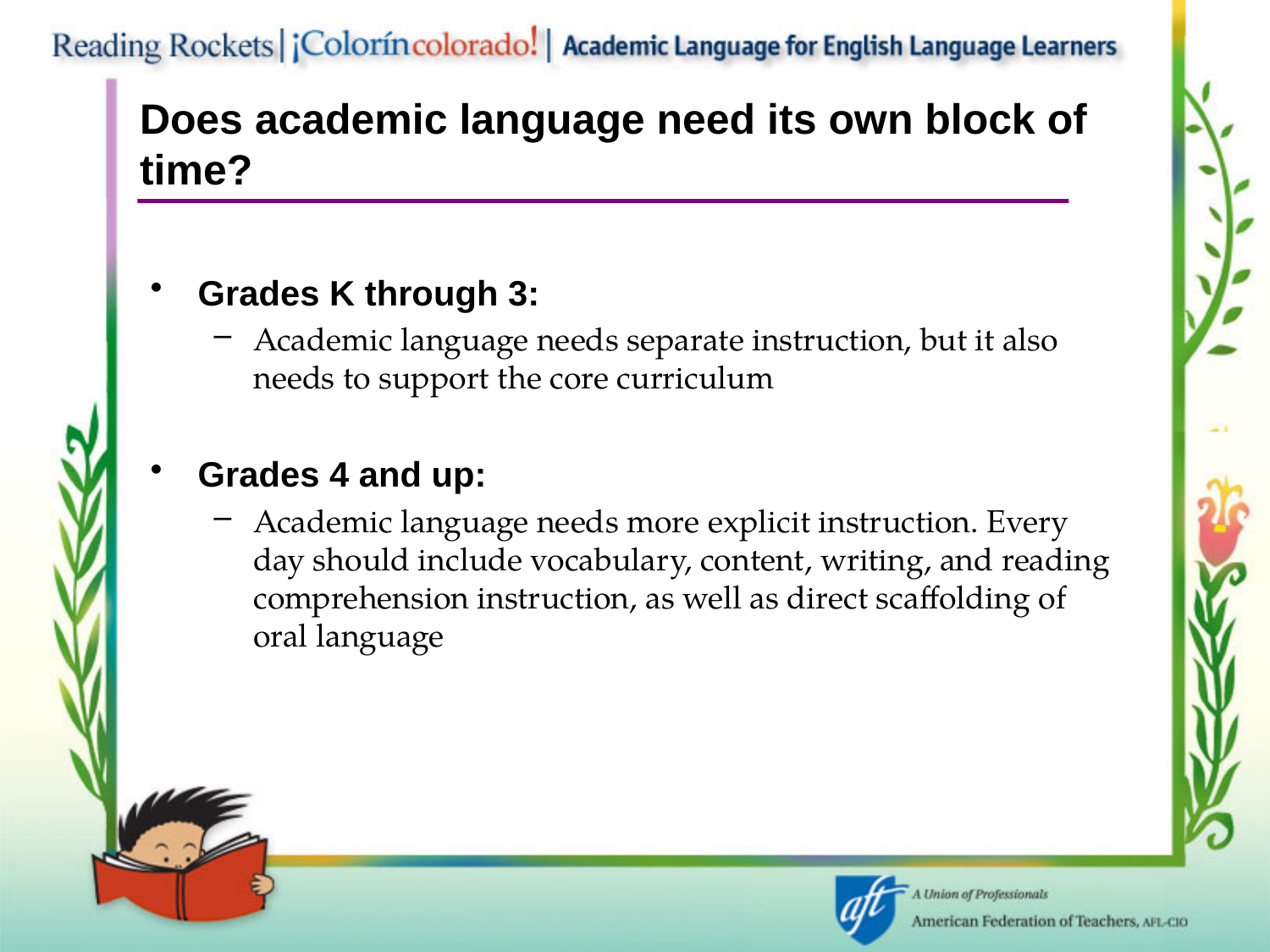

# Does academic language need its own block of time?
Grades K through 3:
Academic language needs separate instruction, but it also needs to support the core curriculum

Grades 4 and up:
Academic language needs more explicit instruction. Every day should include vocabulary, content, writing, and reading comprehension instruction, as well as direct scaffolding of oral language